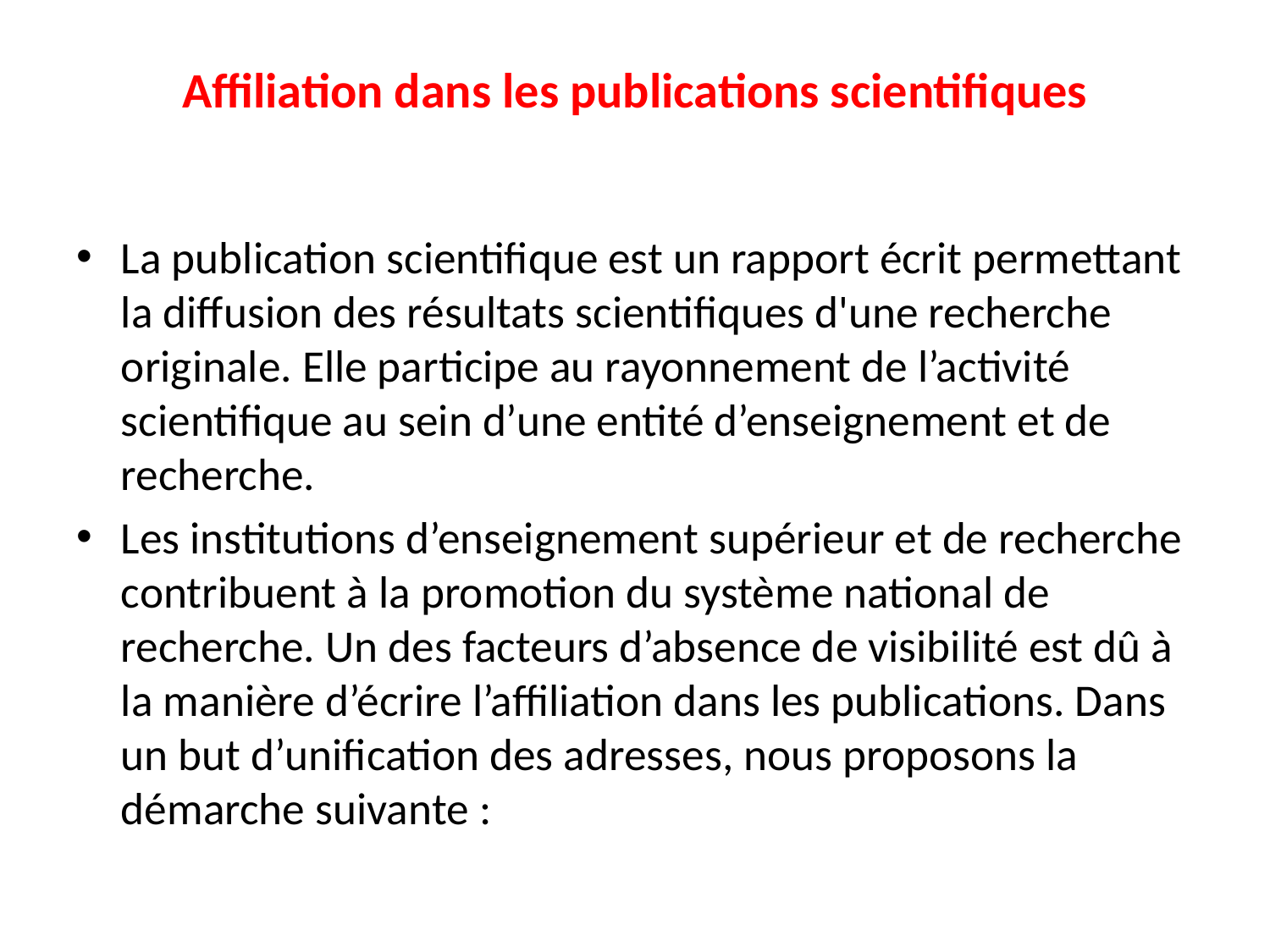

# Affiliation dans les publications scientifiques
La publication scientifique est un rapport écrit permettant la diffusion des résultats scientifiques d'une recherche originale. Elle participe au rayonnement de l’activité scientifique au sein d’une entité d’enseignement et de recherche.
Les institutions d’enseignement supérieur et de recherche contribuent à la promotion du système national de recherche. Un des facteurs d’absence de visibilité est dû à la manière d’écrire l’affiliation dans les publications. Dans un but d’unification des adresses, nous proposons la démarche suivante :